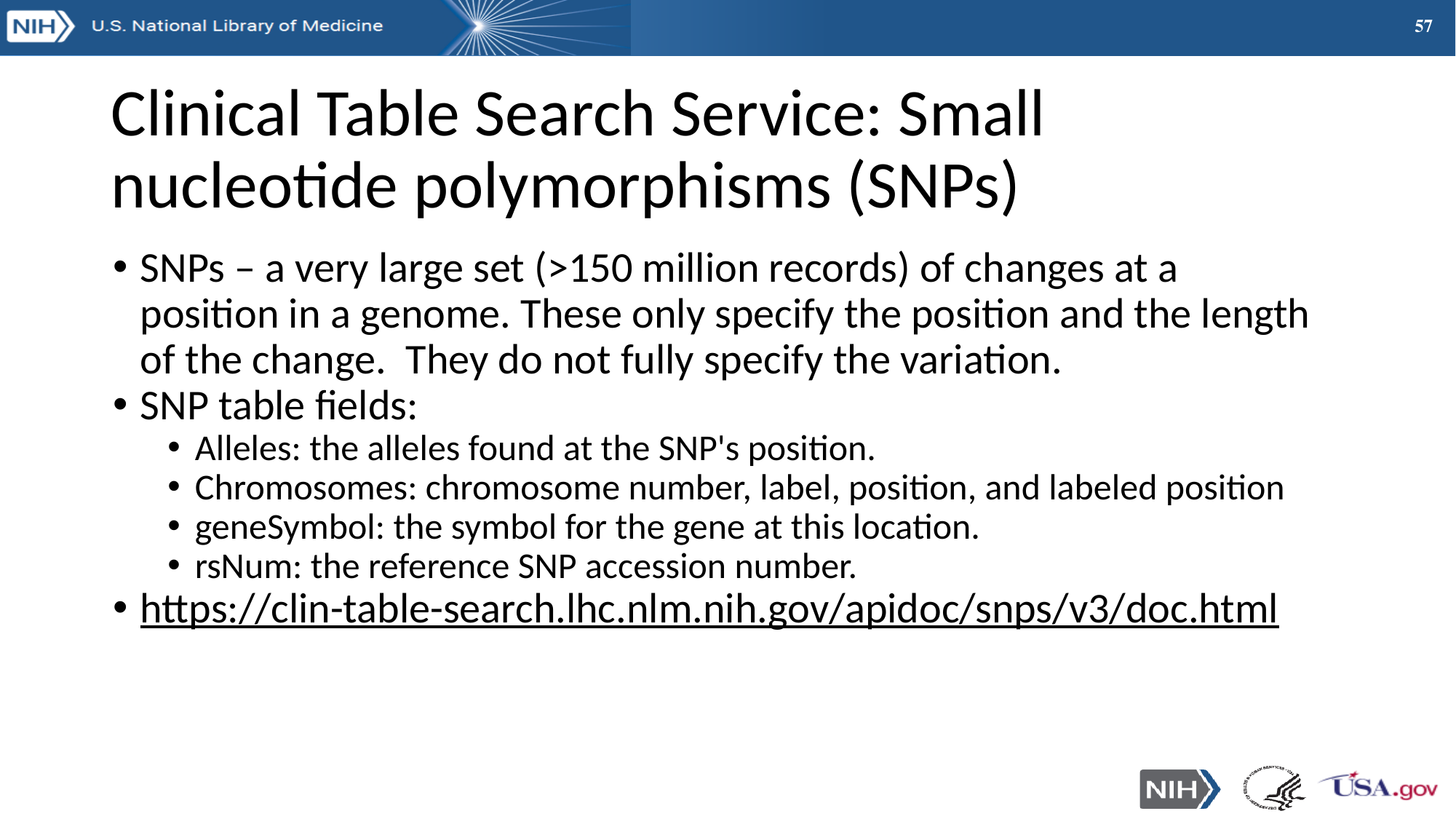

# Clinical Table Search Service: Small nucleotide polymorphisms (SNPs)
SNPs – a very large set (>150 million records) of changes at a position in a genome. These only specify the position and the length of the change.  They do not fully specify the variation.
SNP table fields:
Alleles: the alleles found at the SNP's position.
Chromosomes: chromosome number, label, position, and labeled position
geneSymbol: the symbol for the gene at this location.
rsNum: the reference SNP accession number.
https://clin-table-search.lhc.nlm.nih.gov/apidoc/snps/v3/doc.html